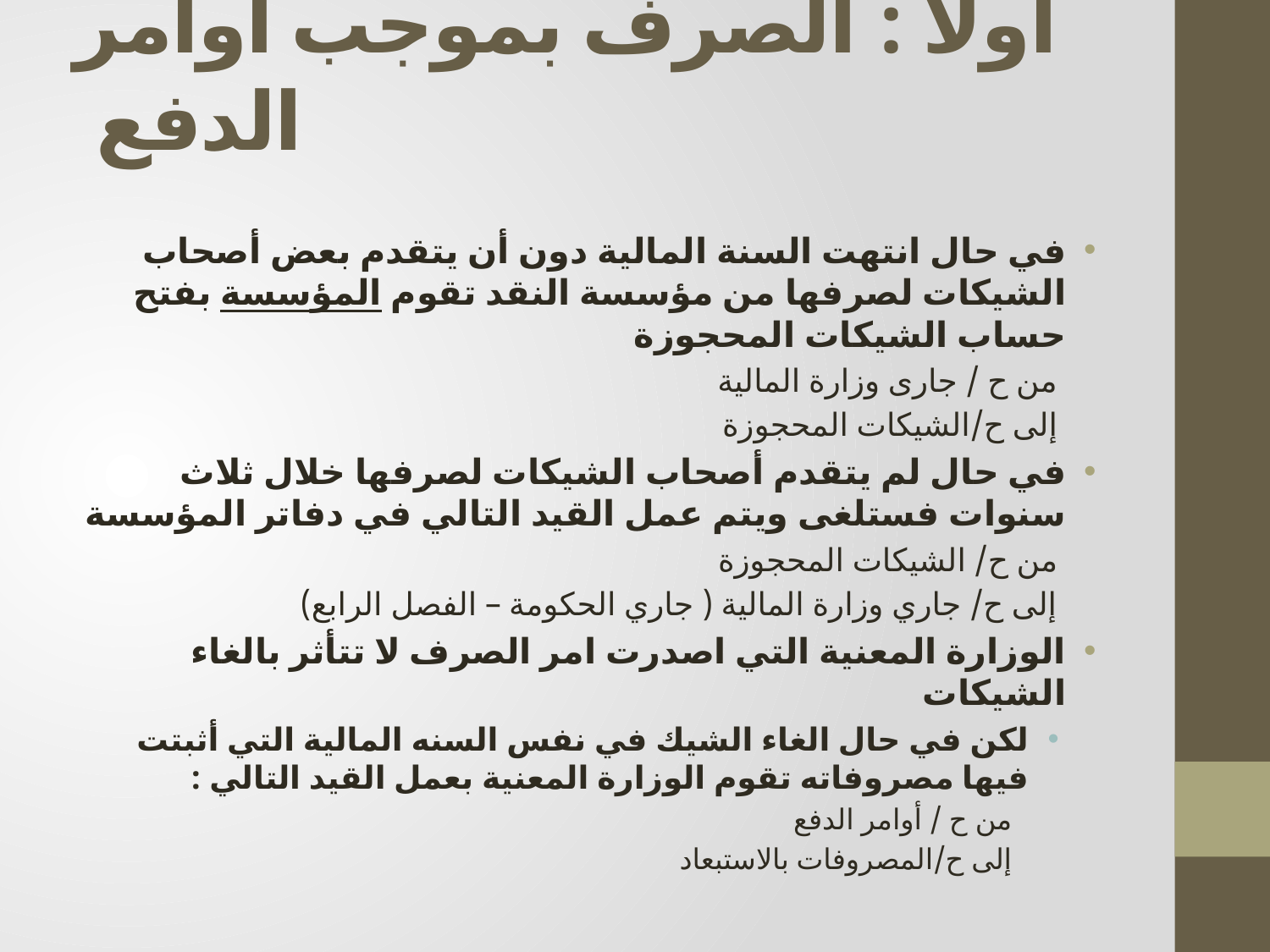

# أولا : الصرف بموجب أوامر الدفع
في حال انتهت السنة المالية دون أن يتقدم بعض أصحاب الشيكات لصرفها من مؤسسة النقد تقوم المؤسسة بفتح حساب الشيكات المحجوزة
من ح / جارى وزارة المالية
إلى ح/الشيكات المحجوزة
في حال لم يتقدم أصحاب الشيكات لصرفها خلال ثلاث سنوات فستلغى ويتم عمل القيد التالي في دفاتر المؤسسة
من ح/ الشيكات المحجوزة
إلى ح/ جاري وزارة المالية ( جاري الحكومة – الفصل الرابع)
الوزارة المعنية التي اصدرت امر الصرف لا تتأثر بالغاء الشيكات
لكن في حال الغاء الشيك في نفس السنه المالية التي أثبتت فيها مصروفاته تقوم الوزارة المعنية بعمل القيد التالي :
من ح / أوامر الدفع
إلى ح/المصروفات بالاستبعاد